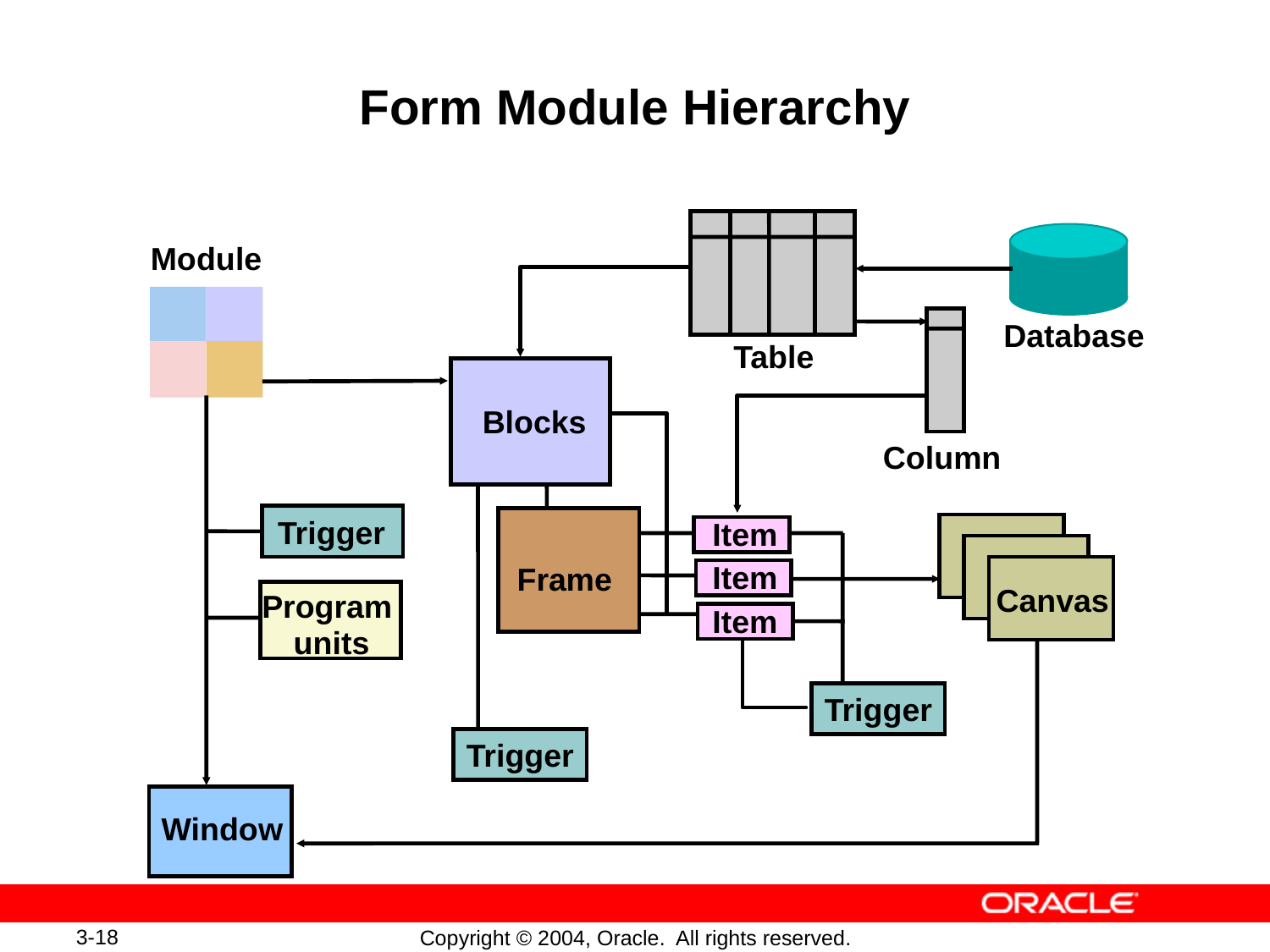

# Form Module Hierarchy

Module

Database

Table

Blocks

Column

Trigger

Trigger

Item

Item
Frame

Canvas

Program

Program

Units
Item

units

Trigger
Trigger

Window